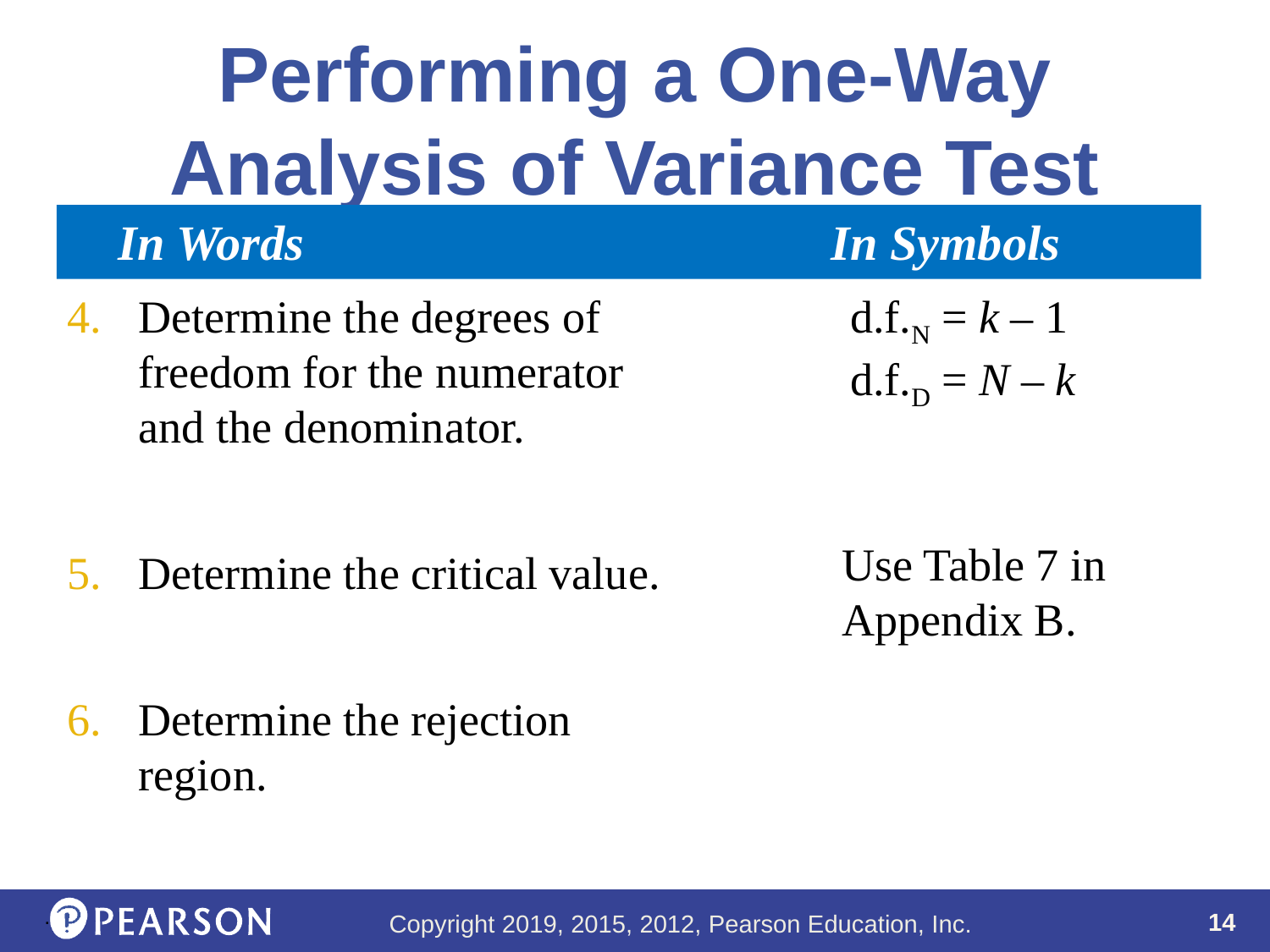

# Performing a One-Way Analysis of Variance Test
    In Words					In Symbols
Determine the degrees of freedom for the numerator and the denominator.

Determine the critical value.

Determine the rejection region.
d.f.N = k – 1 d.f.D = N – k
Use Table 7 in Appendix B.
.